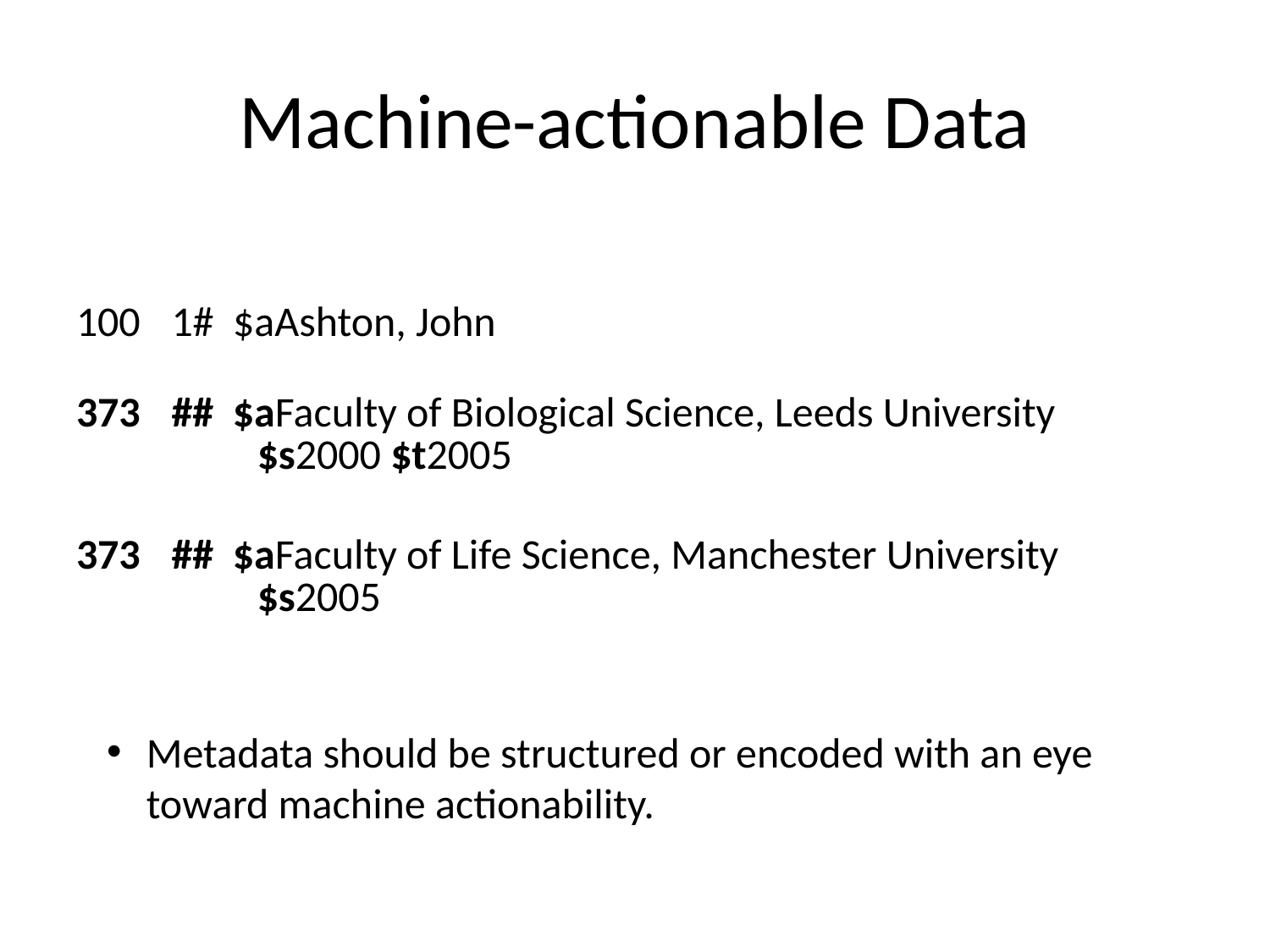

# Machine-actionable Data
| 100 | 1# $aAshton, John |
| --- | --- |
| 373 | ## $aFaculty of Biological Science, Leeds University $s2000 $t2005 |
| 373 | ## $aFaculty of Life Science, Manchester University $s2005 |
Metadata should be structured or encoded with an eye toward machine actionability.